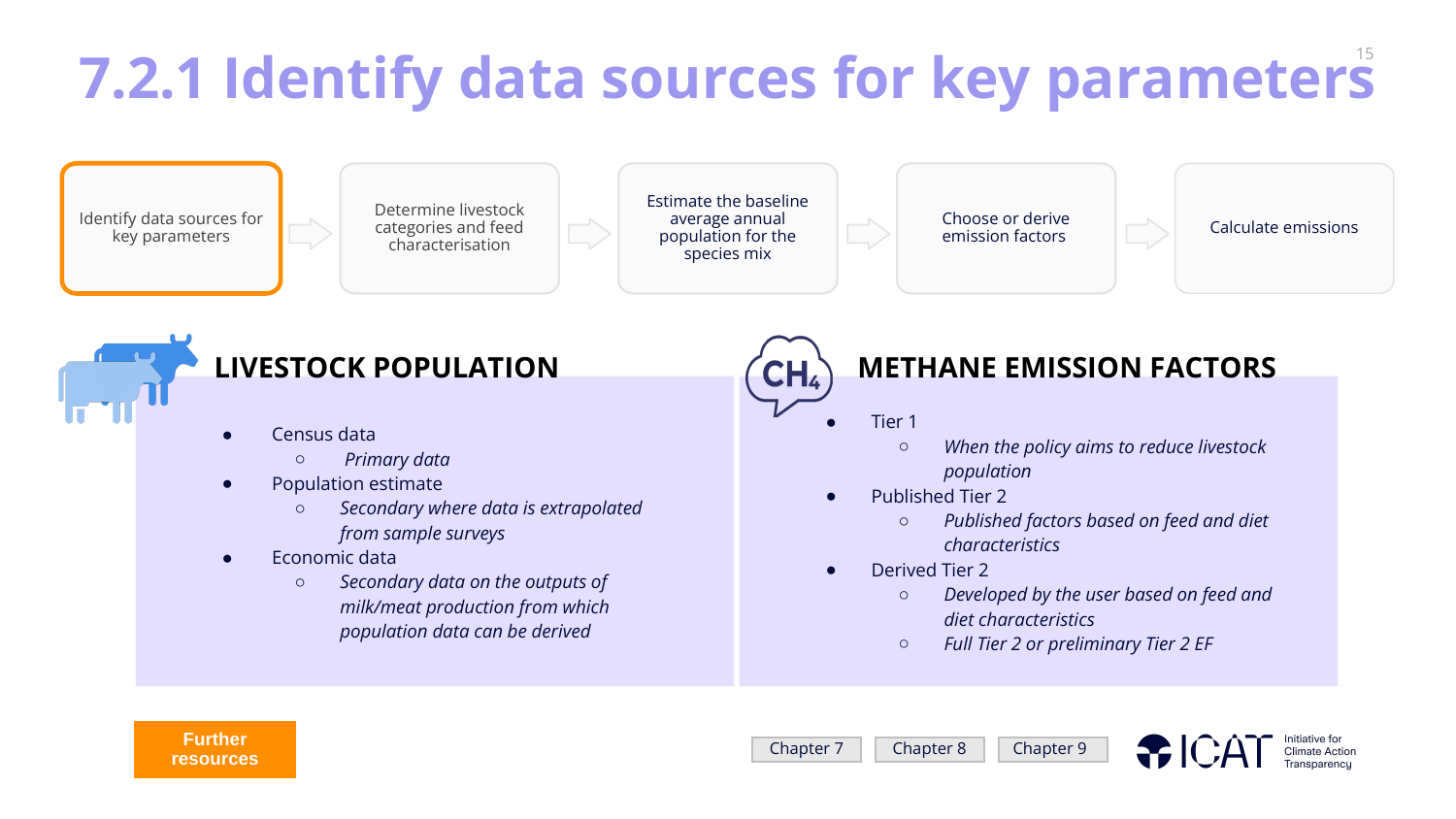

# 7.2.1 Identify data sources for key parameters
Identify data sources for key parameters
Determine livestock categories and feed characterisation
Estimate the baseline average annual population for the species mix
Choose or derive emission factors
Calculate emissions

LIVESTOCK POPULATION
METHANE EMISSION FACTORS

 Census data
 Primary data
 Population estimate
Secondary where data is extrapolated from sample surveys
 Economic data
Secondary data on the outputs of milk/meat production from which population data can be derived

Tier 1
When the policy aims to reduce livestock population
Published Tier 2
Published factors based on feed and diet characteristics
Derived Tier 2
Developed by the user based on feed and diet characteristics
Full Tier 2 or preliminary Tier 2 EF
Further resources
Chapter 7

Chapter 8

Chapter 9